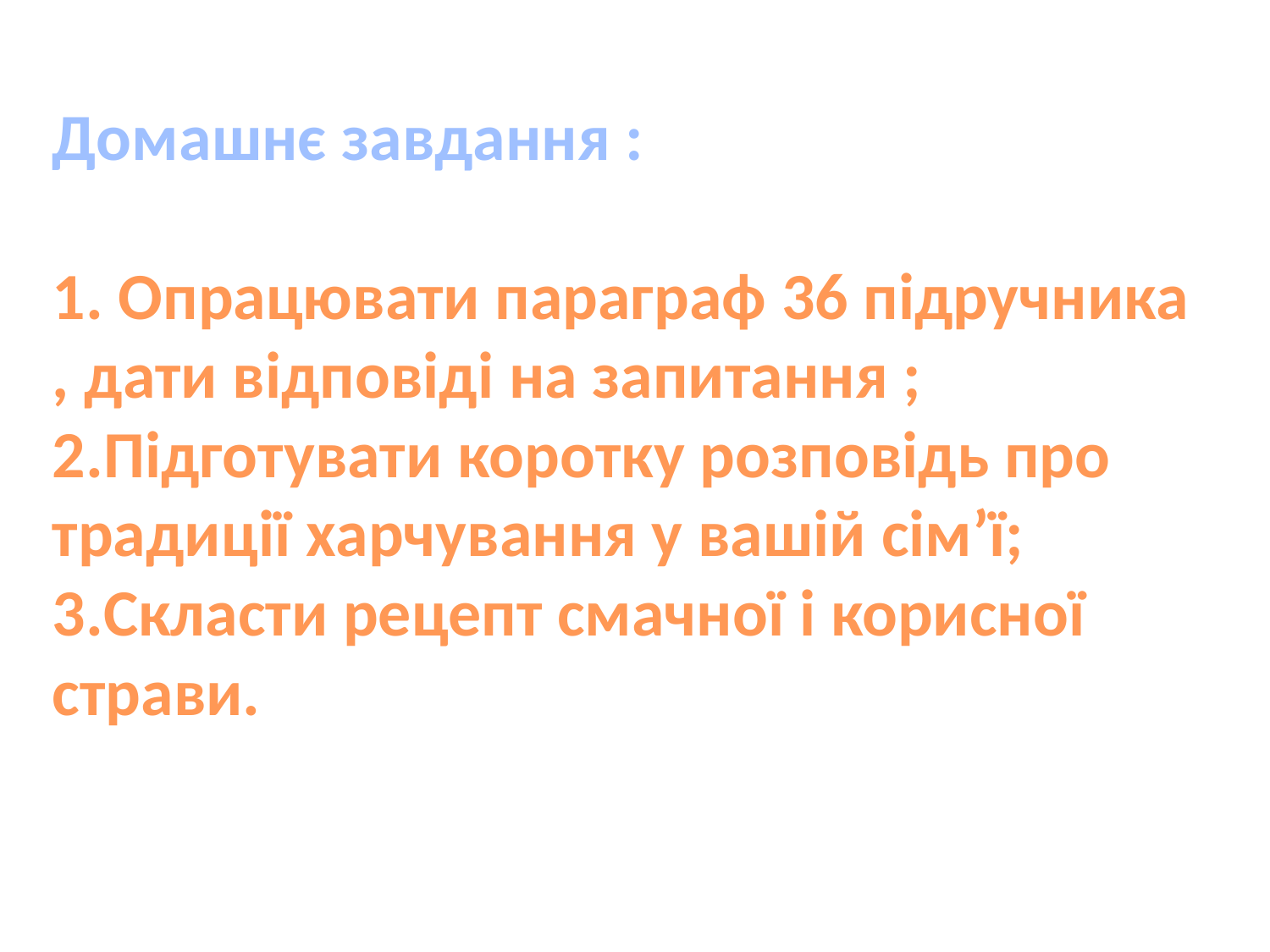

# Домашнє завдання : 1. Опрацювати параграф 36 підручника , дати відповіді на запитання ; 2.Підготувати коротку розповідь про традиції харчування у вашій сім’ї; 3.Скласти рецепт смачної і корисної страви.